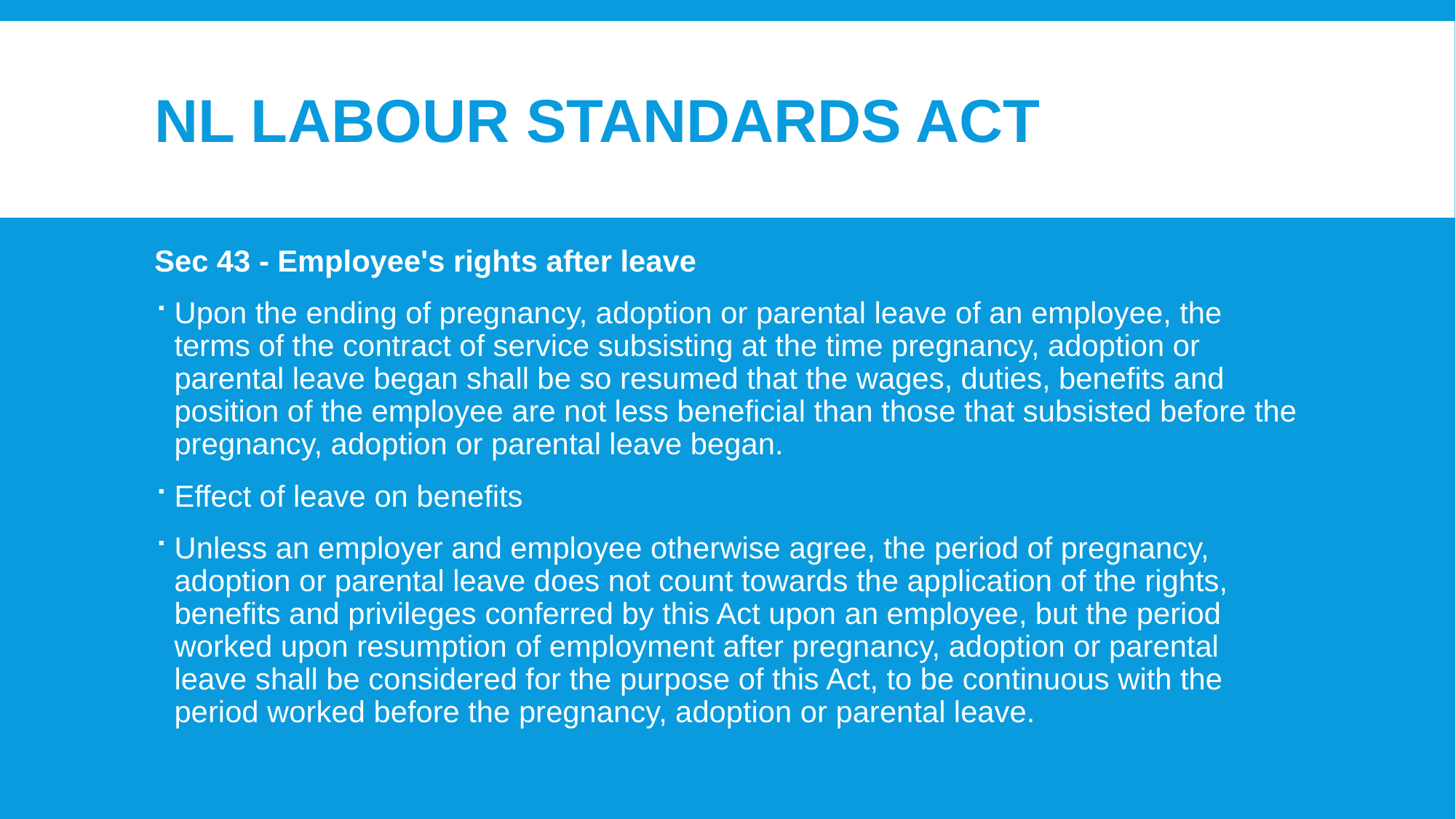

# NL Labour Standards Act
Sec 43 - Employee's rights after leave
Upon the ending of pregnancy, adoption or parental leave of an employee, the terms of the contract of service subsisting at the time pregnancy, adoption or parental leave began shall be so resumed that the wages, duties, benefits and position of the employee are not less beneficial than those that subsisted before the pregnancy, adoption or parental leave began.
Effect of leave on benefits
Unless an employer and employee otherwise agree, the period of pregnancy, adoption or parental leave does not count towards the application of the rights, benefits and privileges conferred by this Act upon an employee, but the period worked upon resumption of employment after pregnancy, adoption or parental leave shall be considered for the purpose of this Act, to be continuous with the period worked before the pregnancy, adoption or parental leave.